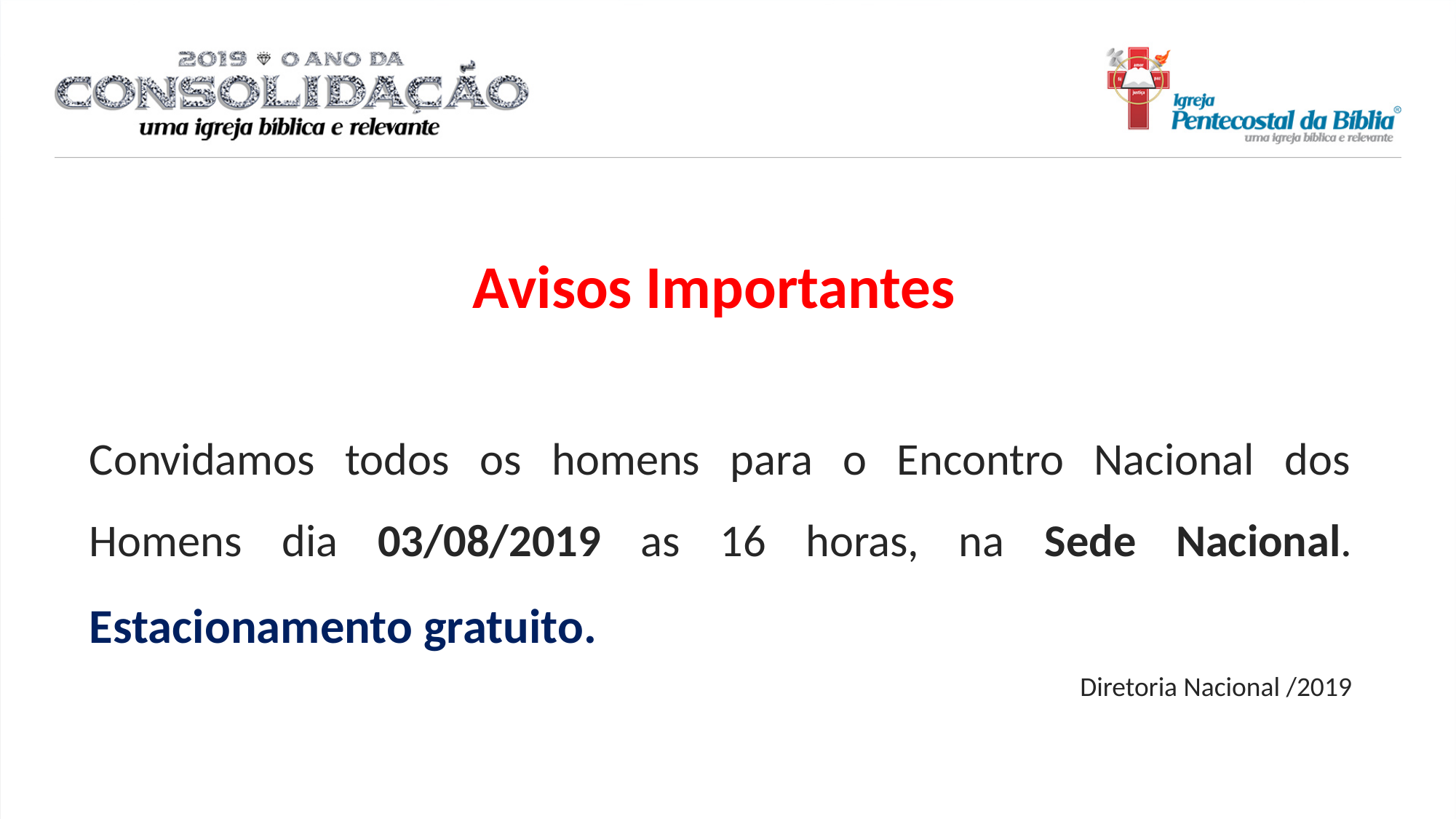

Avisos Importantes

Convidamos todos os homens para o Encontro Nacional dos Homens dia 03/08/2019 as 16 horas, na Sede Nacional. Estacionamento gratuito.
Diretoria Nacional /2019